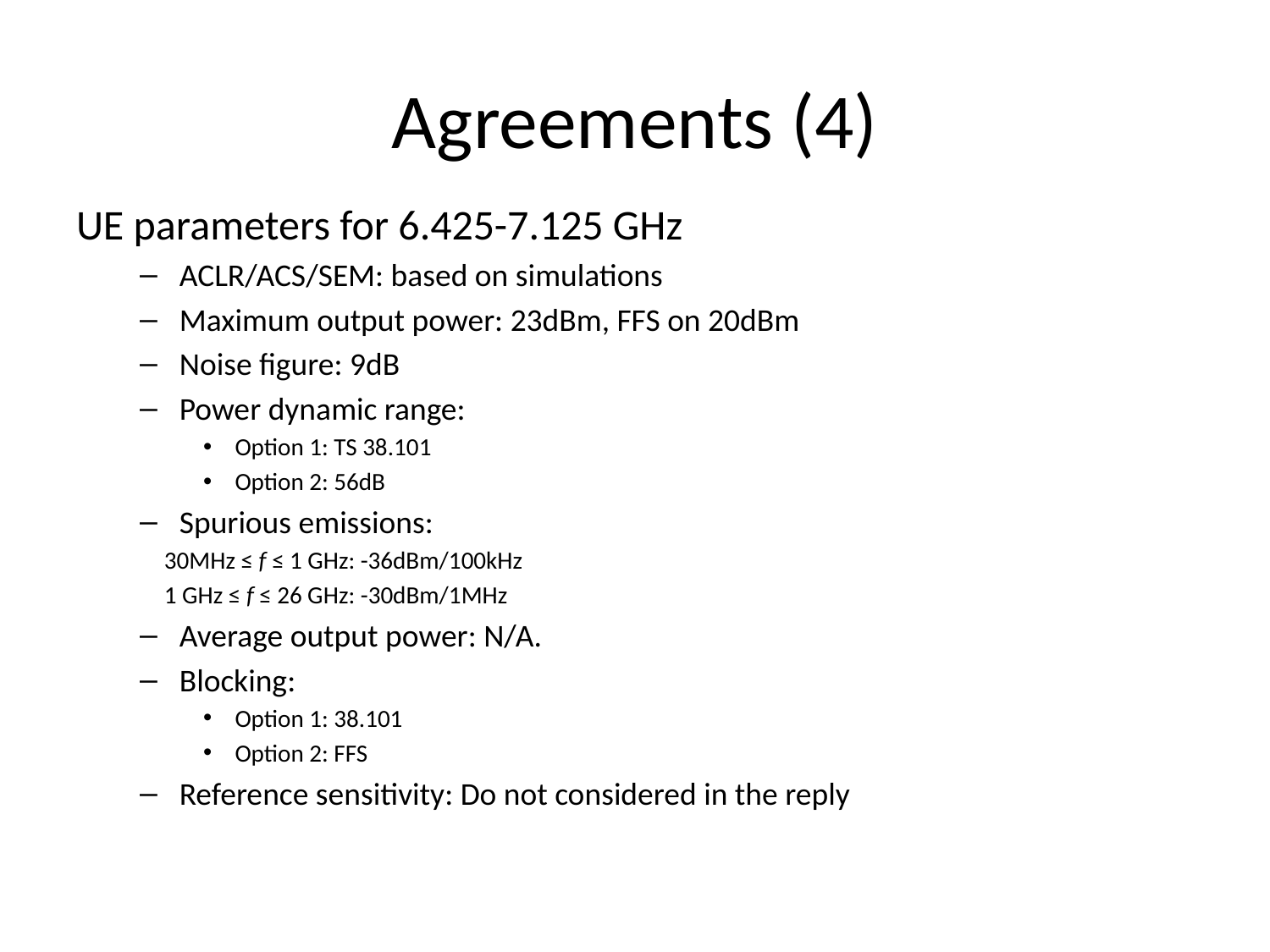

# Agreements (4)
UE parameters for 6.425-7.125 GHz
ACLR/ACS/SEM: based on simulations
Maximum output power: 23dBm, FFS on 20dBm
Noise figure: 9dB
Power dynamic range:
Option 1: TS 38.101
Option 2: 56dB
Spurious emissions:
                30MHz ≤ f ≤ 1 GHz: -36dBm/100kHz
                1 GHz ≤ f ≤ 26 GHz: -30dBm/1MHz
Average output power: N/A.
Blocking:
Option 1: 38.101
Option 2: FFS
Reference sensitivity: Do not considered in the reply